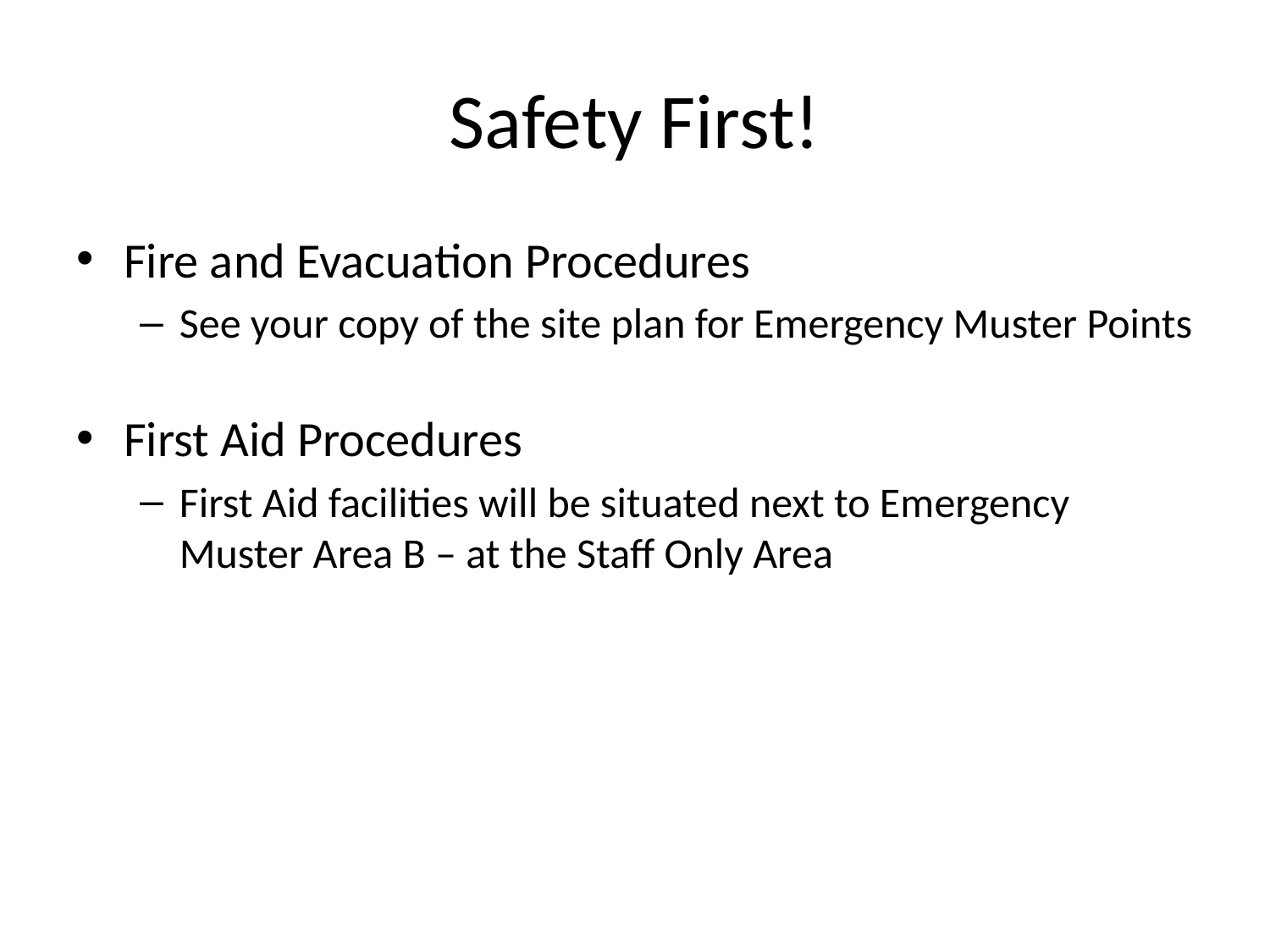

# Safety First!
Fire and Evacuation Procedures
See your copy of the site plan for Emergency Muster Points
First Aid Procedures
First Aid facilities will be situated next to Emergency Muster Area B – at the Staff Only Area